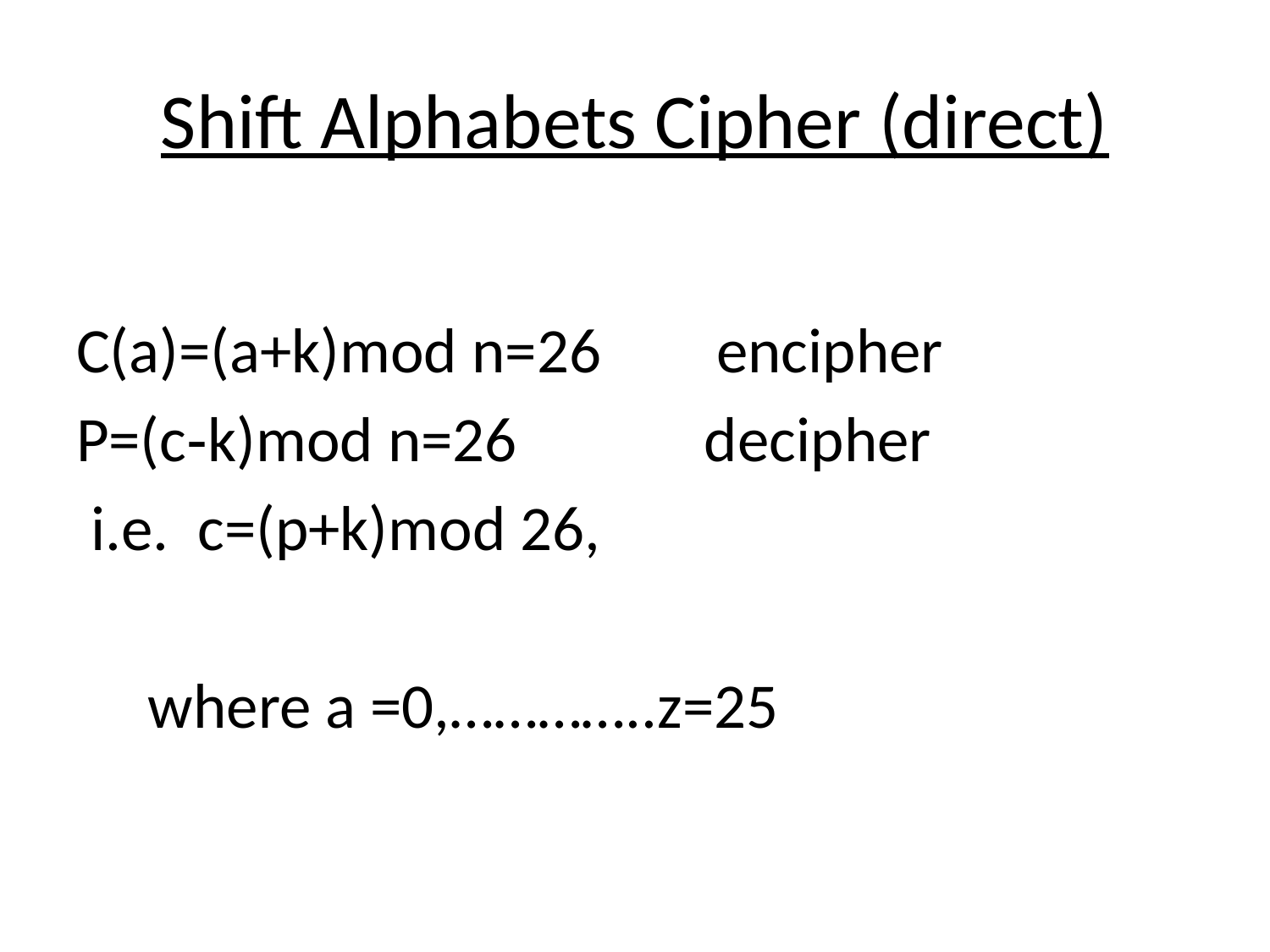

# Shift Alphabets Cipher (direct)

C(a)=(a+k)mod n=26        encipher
P=(c‐k)mod n=26             decipher
 i.e.  c=(p+k)mod 26,

     where a =0,…………..z=25